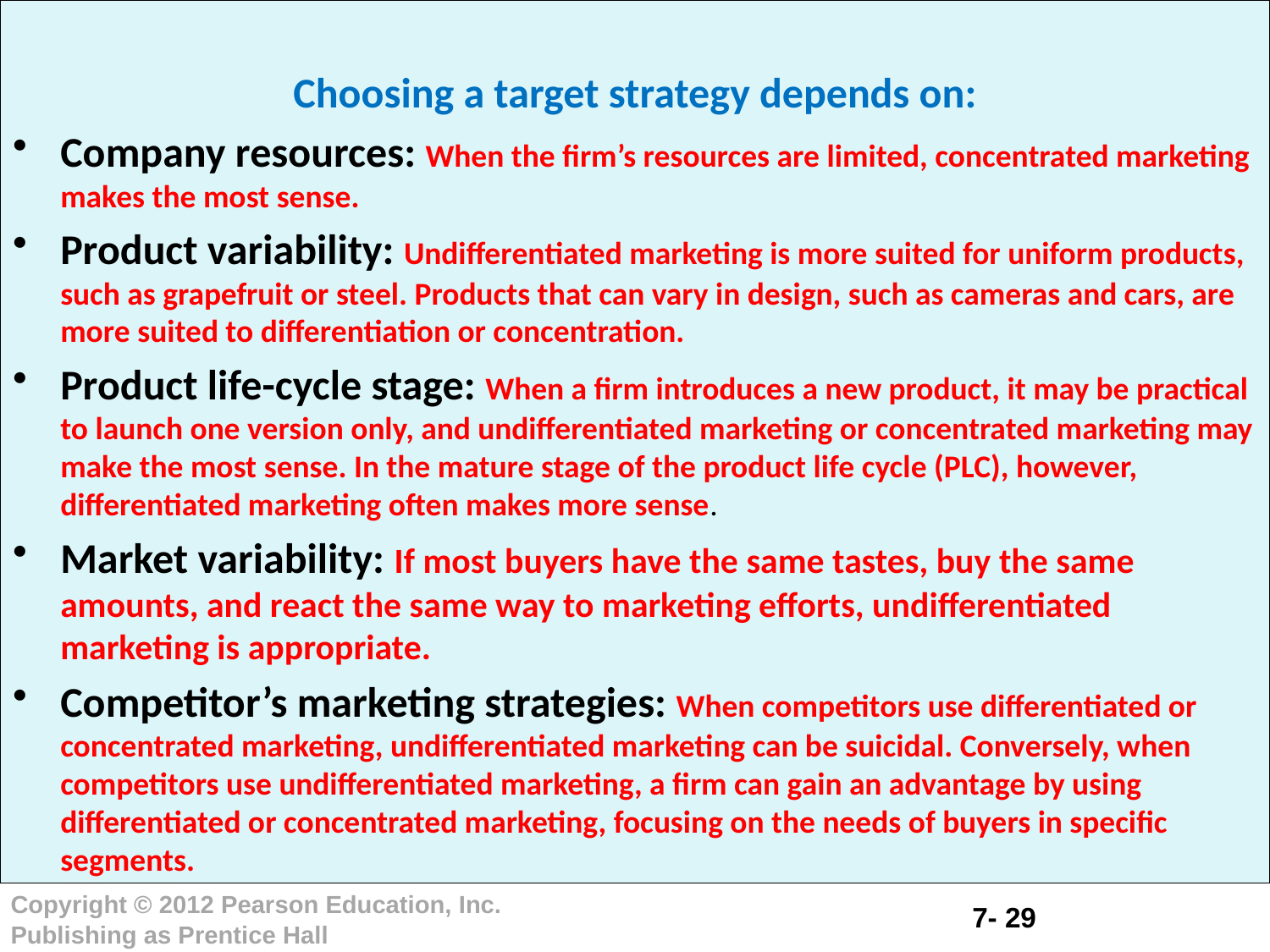

Choosing a target strategy depends on:
Company resources: When the firm’s resources are limited, concentrated marketing makes the most sense.
Product variability: Undifferentiated marketing is more suited for uniform products, such as grapefruit or steel. Products that can vary in design, such as cameras and cars, are more suited to differentiation or concentration.
Product life-cycle stage: When a firm introduces a new product, it may be practical to launch one version only, and undifferentiated marketing or concentrated marketing may make the most sense. In the mature stage of the product life cycle (PLC), however, differentiated marketing often makes more sense.
Market variability: If most buyers have the same tastes, buy the same amounts, and react the same way to marketing efforts, undifferentiated marketing is appropriate.
Competitor’s marketing strategies: When competitors use differentiated or concentrated marketing, undifferentiated marketing can be suicidal. Conversely, when competitors use undifferentiated marketing, a firm can gain an advantage by using differentiated or concentrated marketing, focusing on the needs of buyers in specific segments.